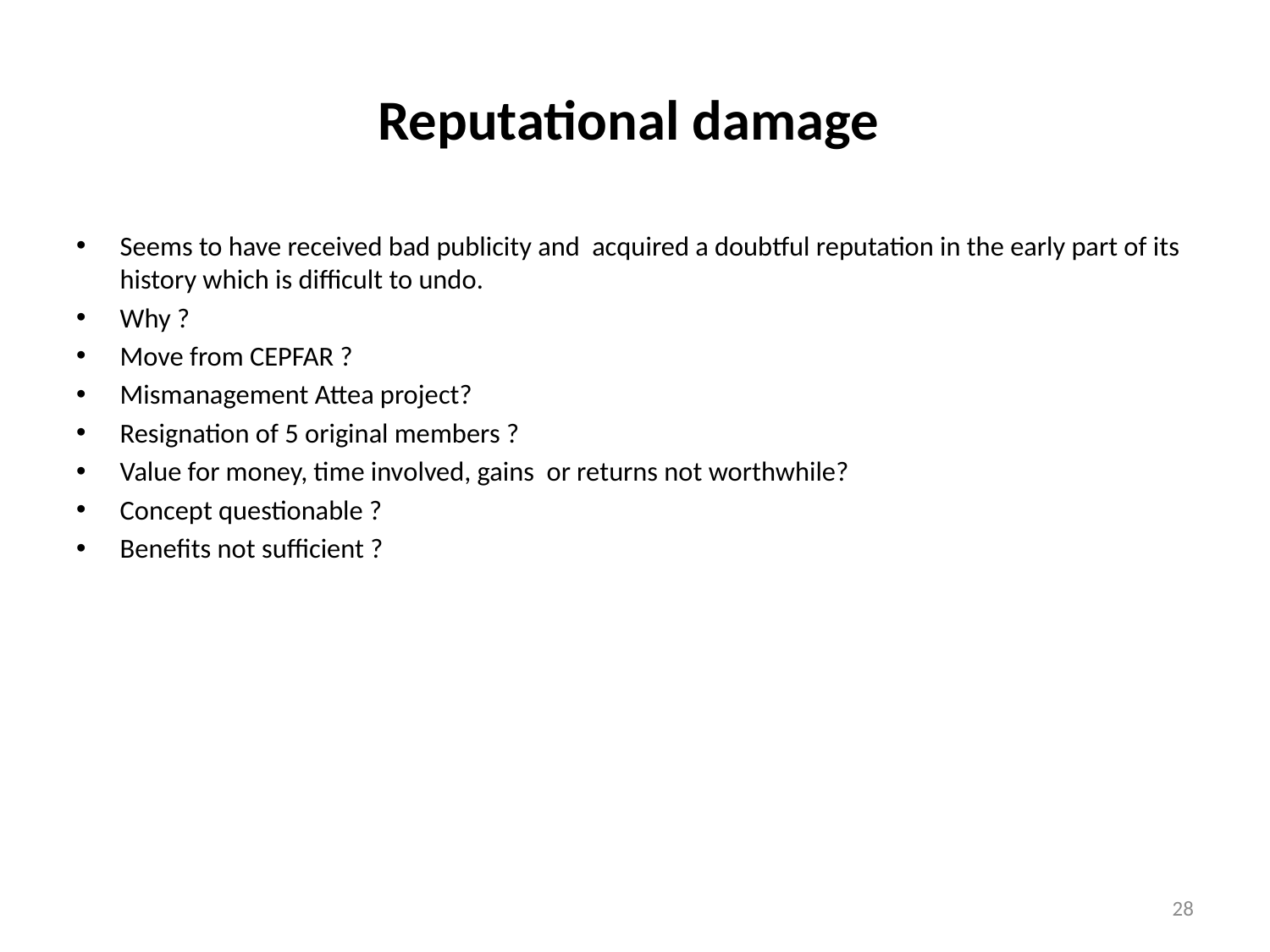

# Reputational damage
Seems to have received bad publicity and  acquired a doubtful reputation in the early part of its history which is difficult to undo.
Why ?
Move from CEPFAR ?
Mismanagement Attea project?
Resignation of 5 original members ?
Value for money, time involved, gains  or returns not worthwhile?
Concept questionable ?
Benefits not sufficient ?

28